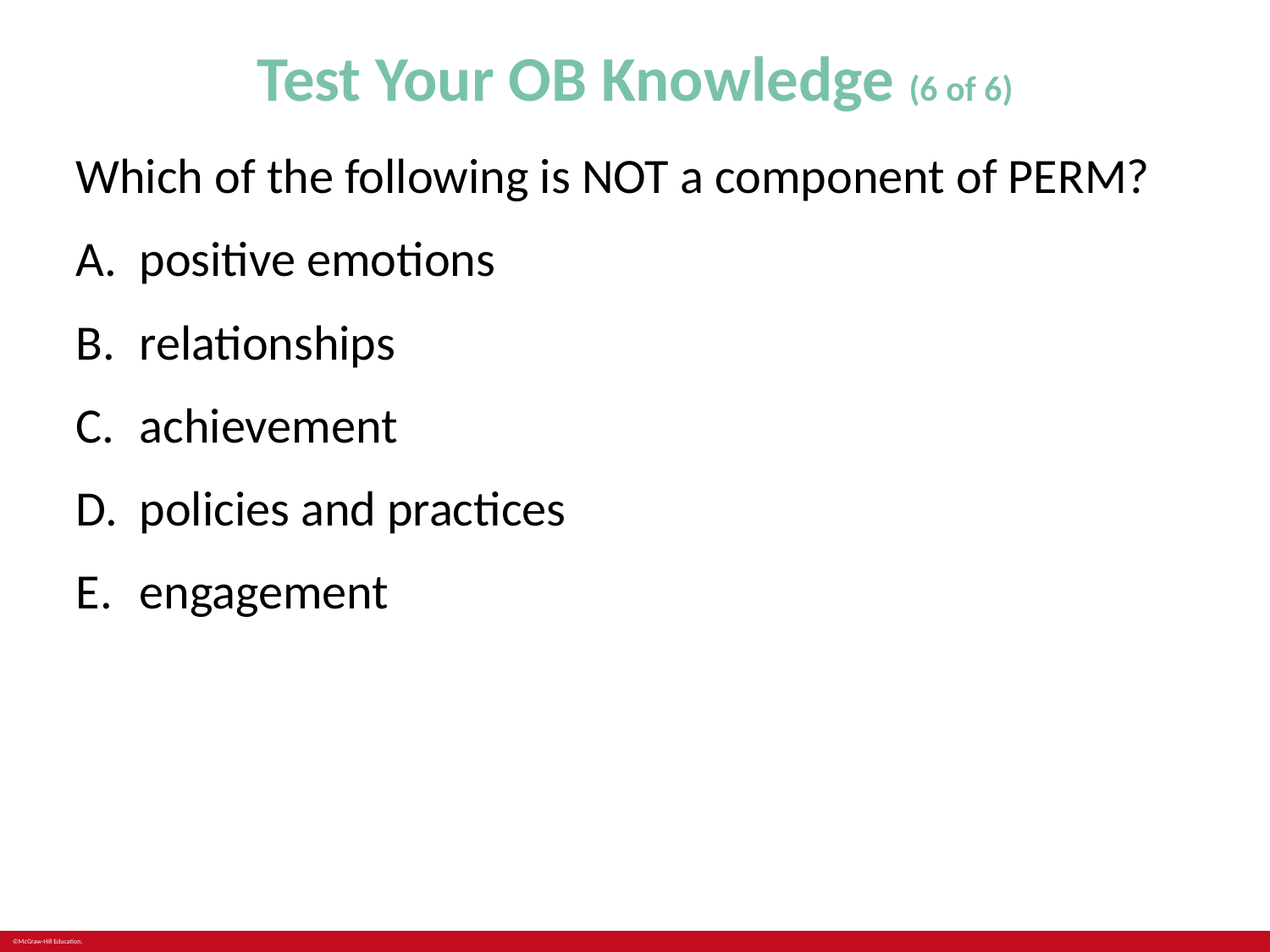

# Test Your OB Knowledge (6 of 6)
Which of the following is NOT a component of PERM?
positive emotions
relationships
achievement
policies and practices
engagement